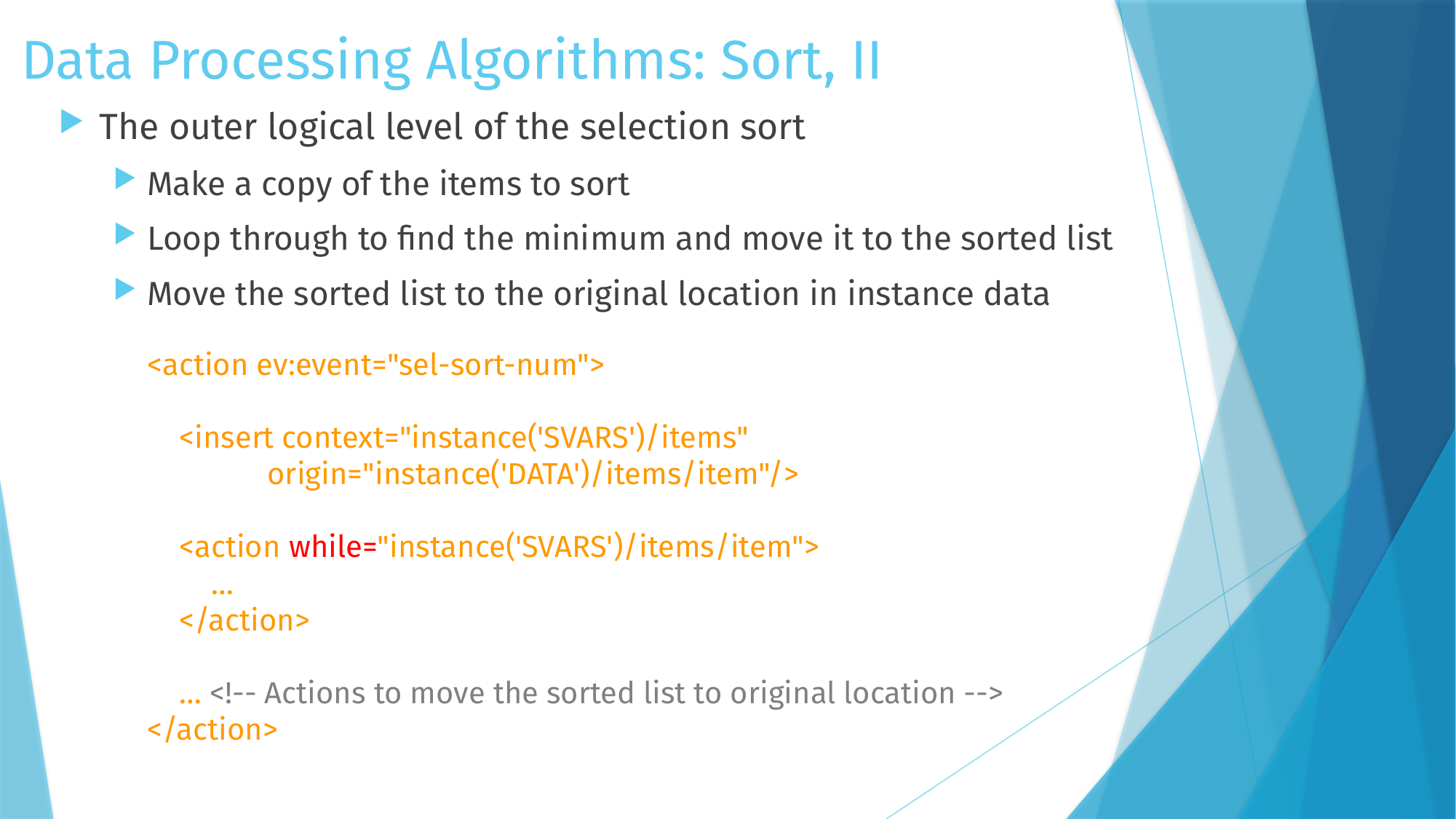

# Data Processing Algorithms: Sort, II
The outer logical level of the selection sort
Make a copy of the items to sort
Loop through to find the minimum and move it to the sorted list
Move the sorted list to the original location in instance data
<action ev:event="sel-sort-num">
    <insert context="instance('SVARS')/items"
               origin="instance('DATA')/items/item"/>
    <action while="instance('SVARS')/items/item">
        …
    </action>
    … <!-- Actions to move the sorted list to original location -->
</action>